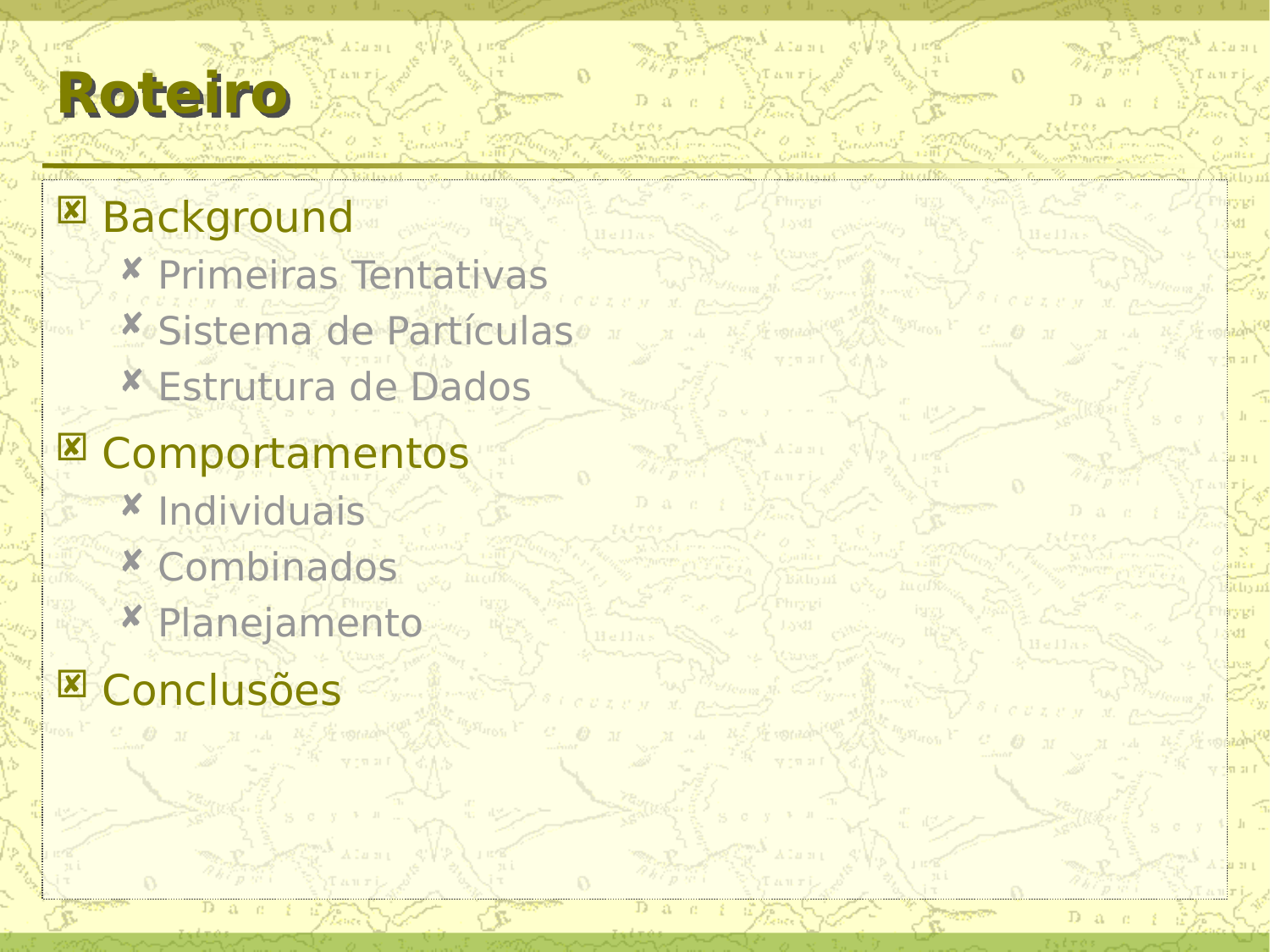

# Roteiro
Background
Primeiras Tentativas
Sistema de Partículas
Estrutura de Dados
Comportamentos
Individuais
Combinados
Planejamento
Conclusões